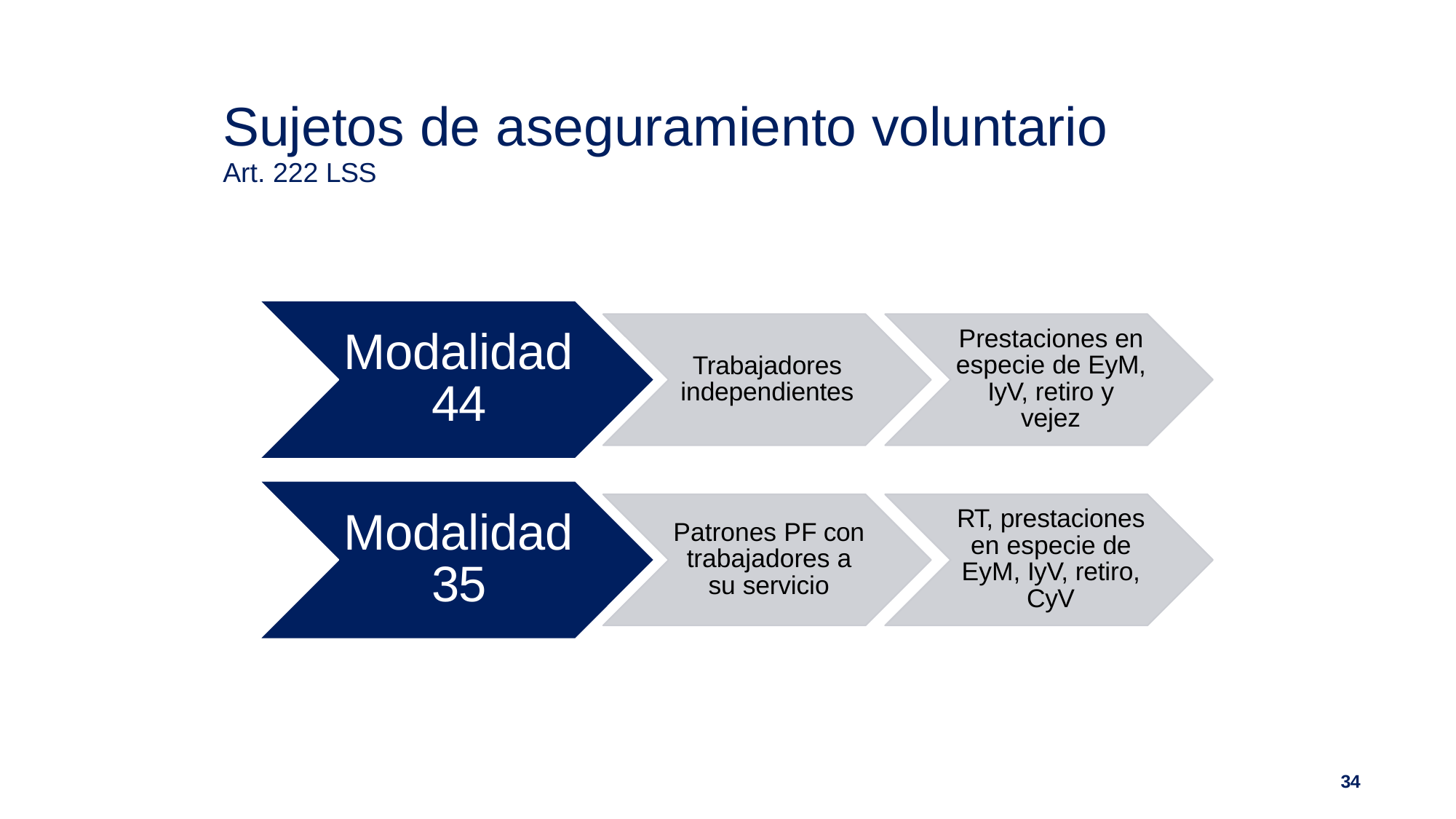

# Sujetos de aseguramiento voluntario
Art. 222 LSS

Modalidad 44
Prestaciones en especie de EyM, IyV, retiro y vejez
Trabajadores independientes

Modalidad 35
RT, prestaciones en especie de EyM, IyV, retiro, CyV
Patrones PF con trabajadores a su servicio
34